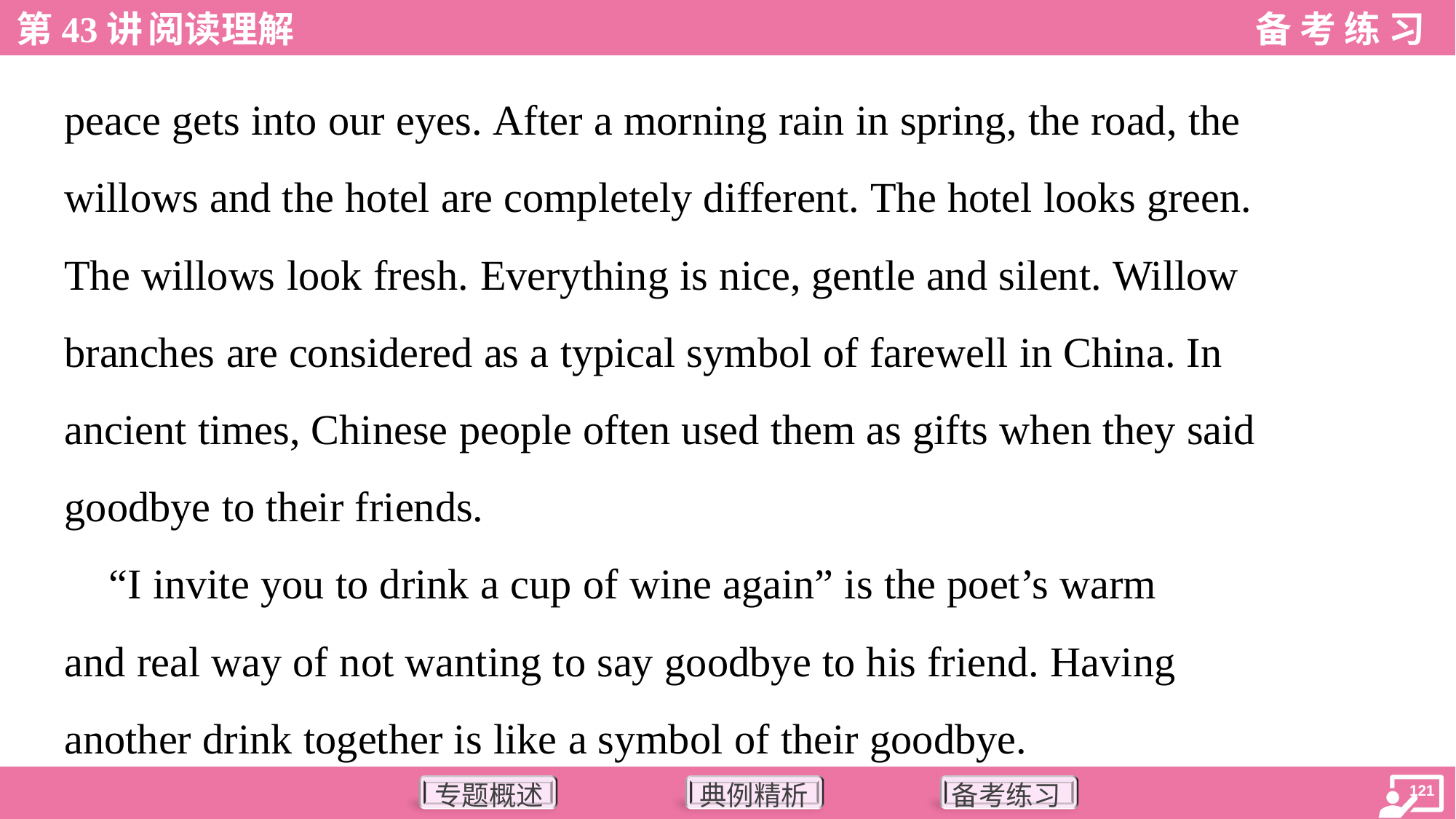

peace gets into our eyes. After a morning rain in spring, the road, the
willows and the hotel are completely different. The hotel looks green.
The willows look fresh. Everything is nice, gentle and silent. Willow
branches are considered as a typical symbol of farewell in China. In
ancient times, Chinese people often used them as gifts when they said
goodbye to their friends.
    “I invite you to drink a cup of wine again” is the poet’s warm
and real way of not wanting to say goodbye to his friend. Having
another drink together is like a symbol of their goodbye.